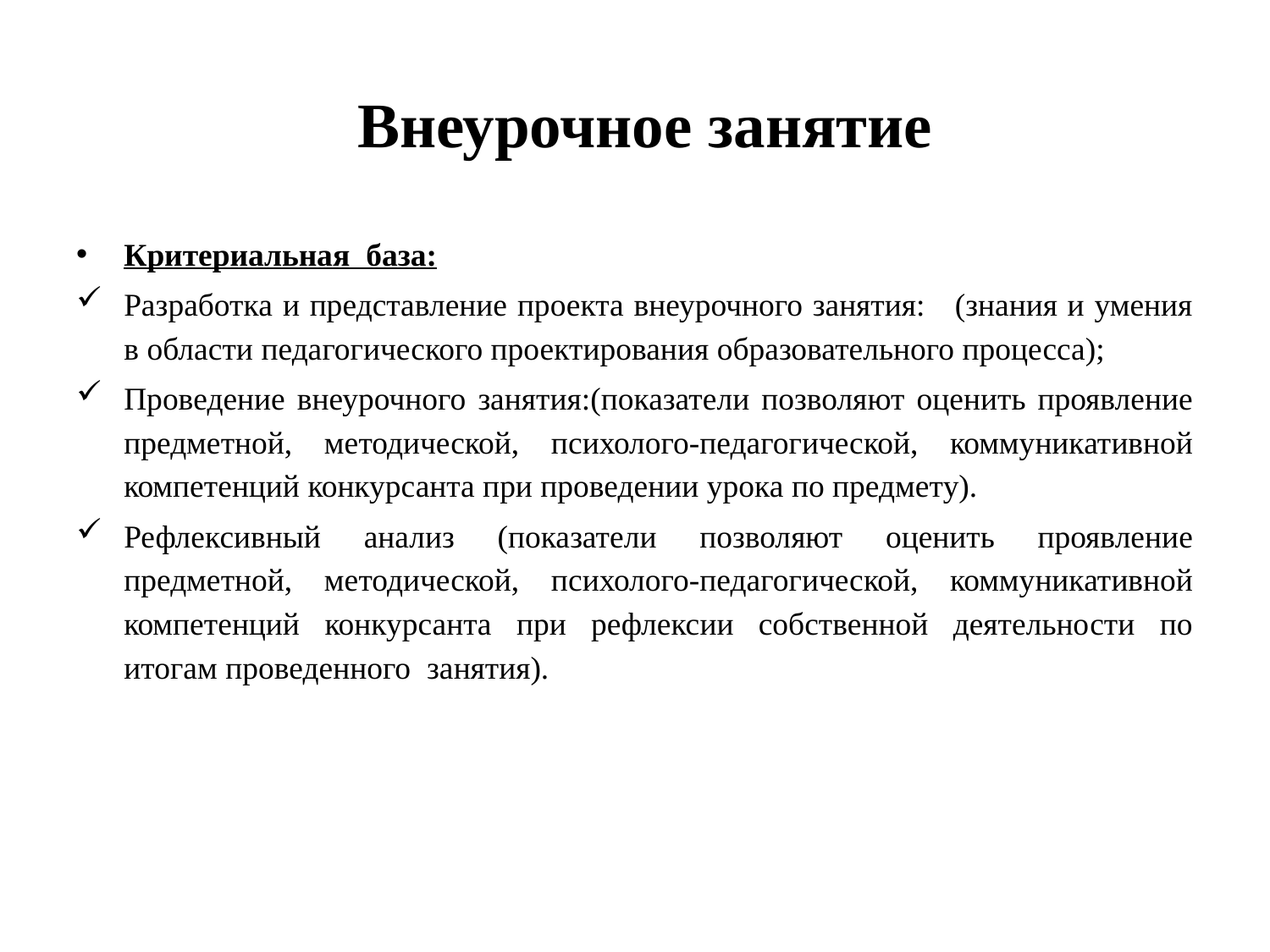

# Внеурочное занятие
Критериальная  база:
Разработка и представление проекта внеурочного занятия:   (знания и умения в области педагогического проектирования образовательного процесса);
Проведение внеурочного занятия:(показатели позволяют оценить проявление предметной, методической, психолого-педагогической, коммуникативной компетенций конкурсанта при проведении урока по предмету).
Рефлексивный анализ (показатели позволяют оценить проявление предметной, методической, психолого-педагогической, коммуникативной компетенций конкурсанта при рефлексии собственной деятельности по итогам проведенного  занятия).